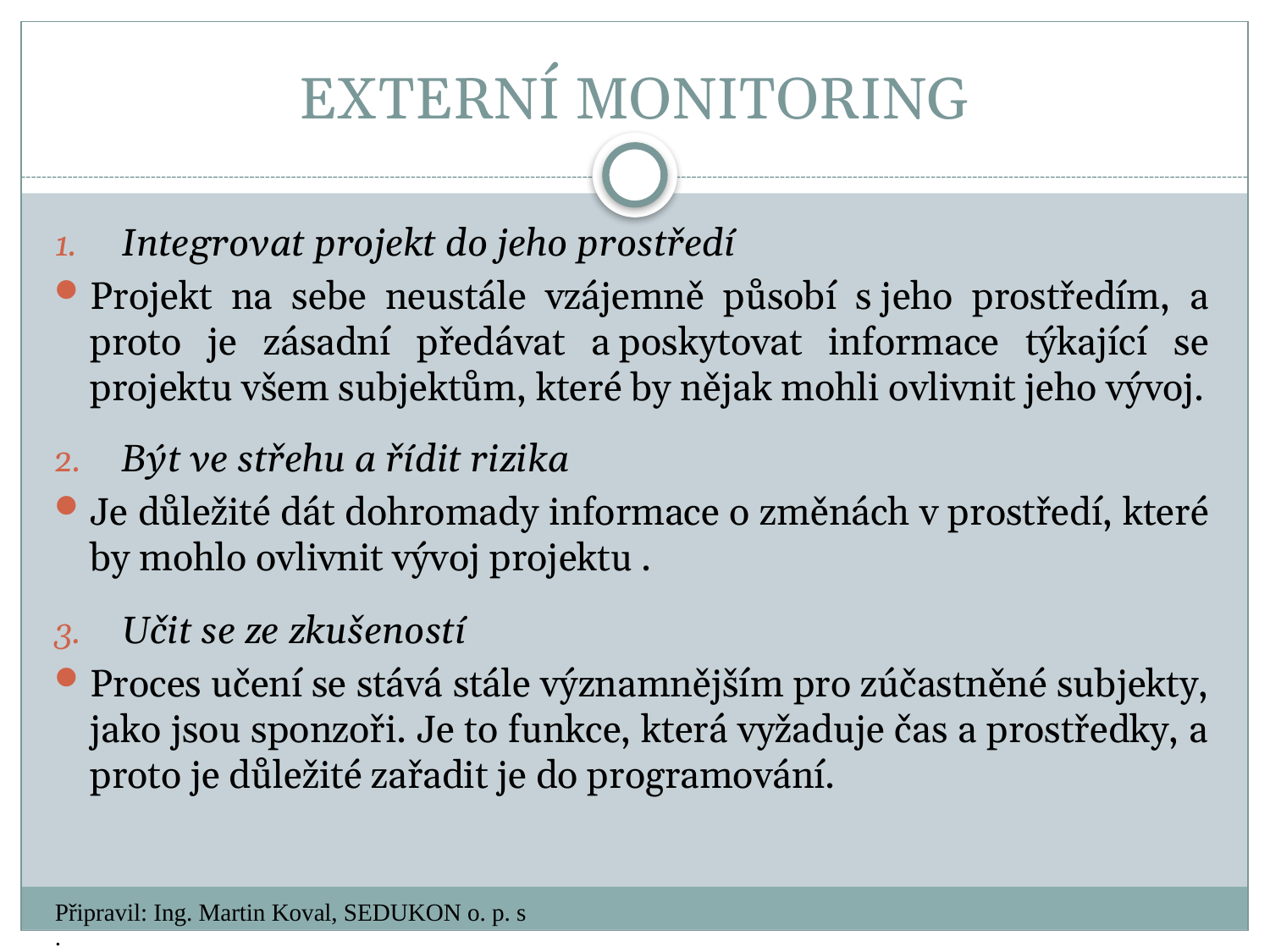

# EXTERNÍ MONITORING
Integrovat projekt do jeho prostředí
Projekt na sebe neustále vzájemně působí s jeho prostředím, a proto je zásadní předávat a poskytovat informace týkající se projektu všem subjektům, které by nějak mohli ovlivnit jeho vývoj.

Být ve střehu a řídit rizika
Je důležité dát dohromady informace o změnách v prostředí, které by mohlo ovlivnit vývoj projektu .

Učit se ze zkušeností
Proces učení se stává stále významnějším pro zúčastněné subjekty, jako jsou sponzoři. Je to funkce, která vyžaduje čas a prostředky, a proto je důležité zařadit je do programování.
Připravil: Ing. Martin Koval, SEDUKON o. p. s.